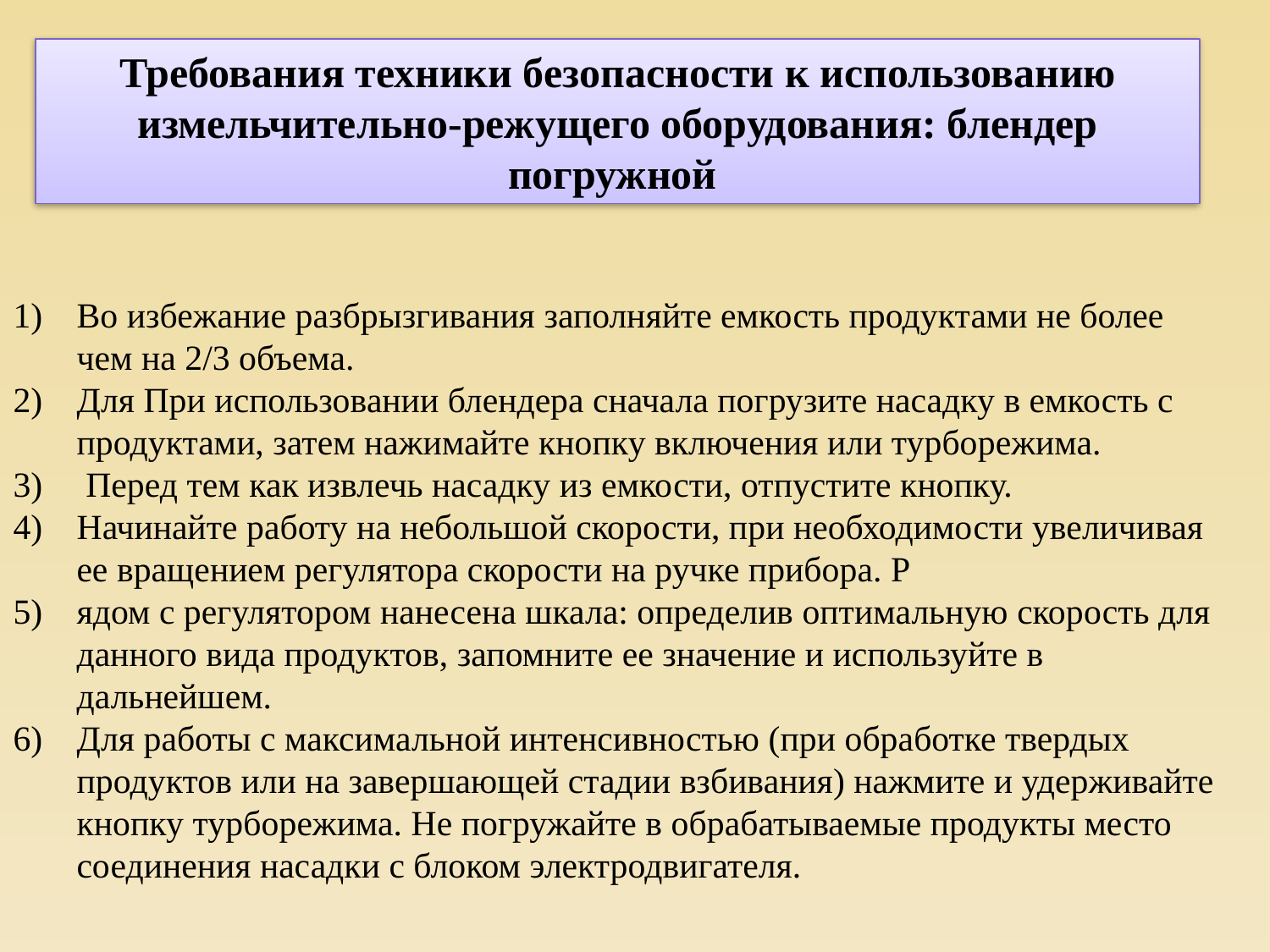

Требования техники безопасности к использованию измельчительно-режущего оборудования: блендер погружной
Во избежание разбрызгивания заполняйте емкость продуктами не более чем на 2/3 объема.
Для При использовании блендера сначала погрузите насадку в емкость с продуктами, затем нажимайте кнопку включения или турборежима.
 Перед тем как извлечь насадку из емкости, отпустите кнопку.
Начинайте работу на небольшой скорости, при необходимости увеличивая ее вращением регулятора скорости на ручке прибора. Р
ядом с регулятором нанесена шкала: определив оптимальную скорость для данного вида продуктов, запомните ее значение и используйте в дальнейшем.
Для работы с максимальной интенсивностью (при обработке твердых продуктов или на завершающей стадии взбивания) нажмите и удерживайте кнопку турборежима. Не погружайте в обрабатываемые продукты место соединения насадки с блоком электродвигателя.